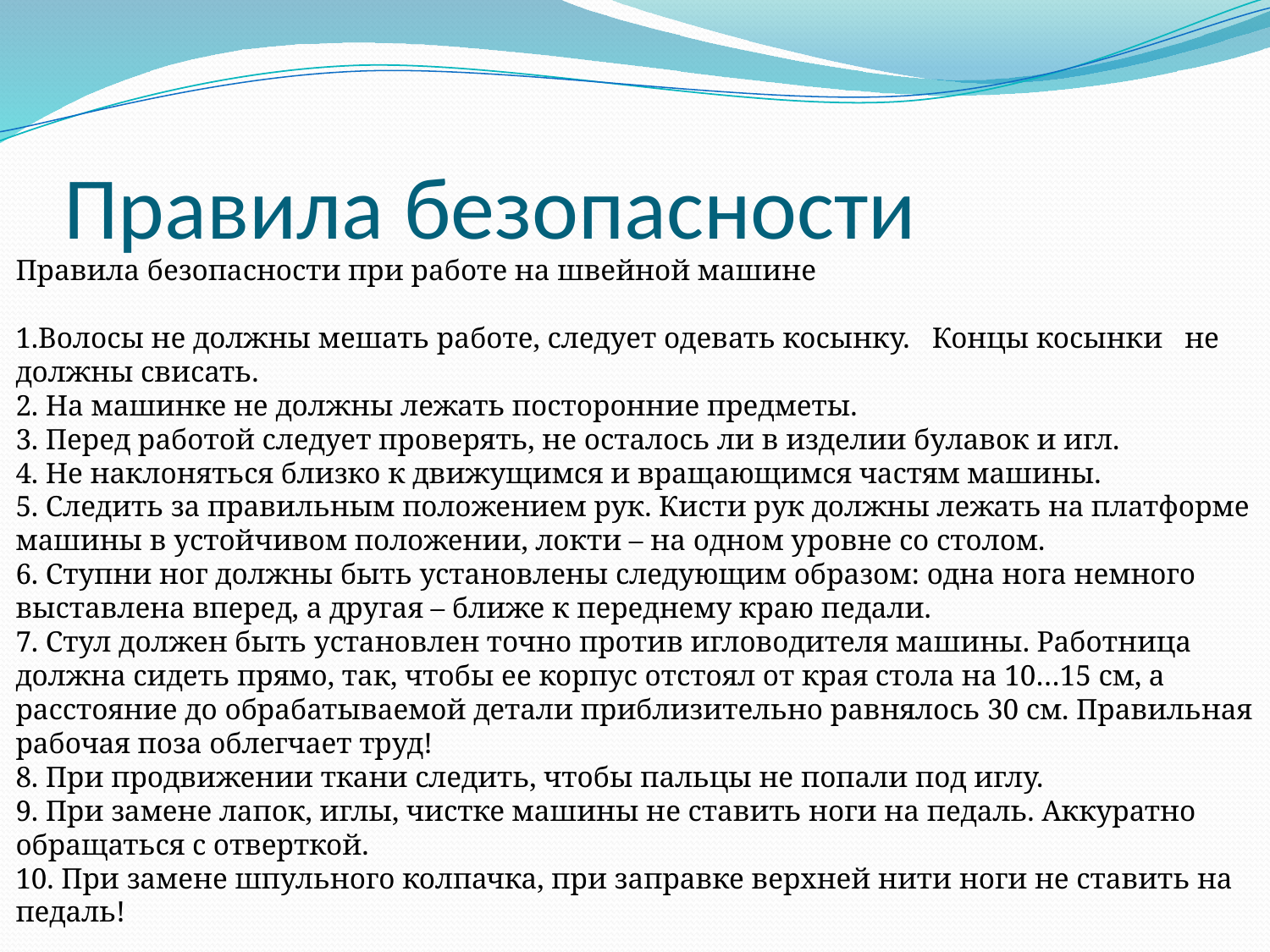

# Правила безопасности
Правила безопасности при работе на швейной машине

1.Волосы не должны мешать работе, следует одевать косынку.   Концы косынки   не должны свисать.
2. На машинке не должны лежать посторонние предметы.
3. Перед работой следует проверять, не осталось ли в изделии булавок и игл.
4. Не наклоняться близко к движущимся и вращающимся частям машины.
5. Следить за правильным положением рук. Кисти рук должны лежать на платформе машины в устойчивом положении, локти – на одном уровне со столом.
6. Ступни ног должны быть установлены следующим образом: одна нога немного выставлена вперед, а другая – ближе к переднему краю педали.
7. Стул должен быть установлен точно против игловодителя машины. Работница должна сидеть прямо, так, чтобы ее корпус отстоял от края стола на 10…15 см, а расстояние до обрабатываемой детали приблизительно равнялось 30 см. Правильная рабочая поза облегчает труд!
8. При продвижении ткани следить, чтобы пальцы не попали под иглу.
9. При замене лапок, иглы, чистке машины не ставить ноги на педаль. Аккуратно обращаться с отверткой.
10. При замене шпульного колпачка, при заправке верхней нити ноги не ставить на педаль!